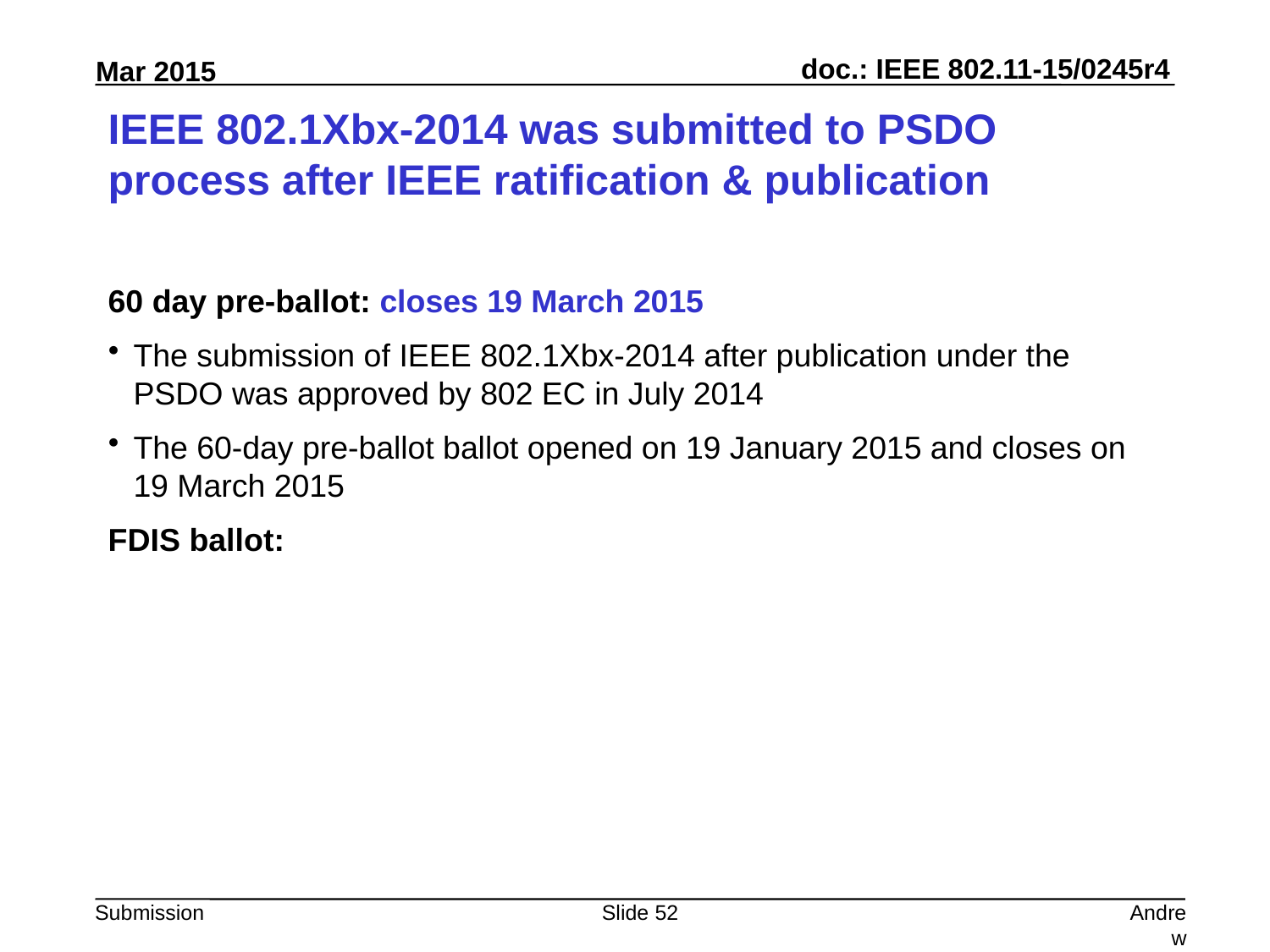

# IEEE 802.1Xbx-2014 was submitted to PSDO process after IEEE ratification & publication
60 day pre-ballot: closes 19 March 2015
The submission of IEEE 802.1Xbx-2014 after publication under the PSDO was approved by 802 EC in July 2014
The 60-day pre-ballot ballot opened on 19 January 2015 and closes on 19 March 2015
FDIS ballot:
Slide 52
Andrew Myles, Cisco